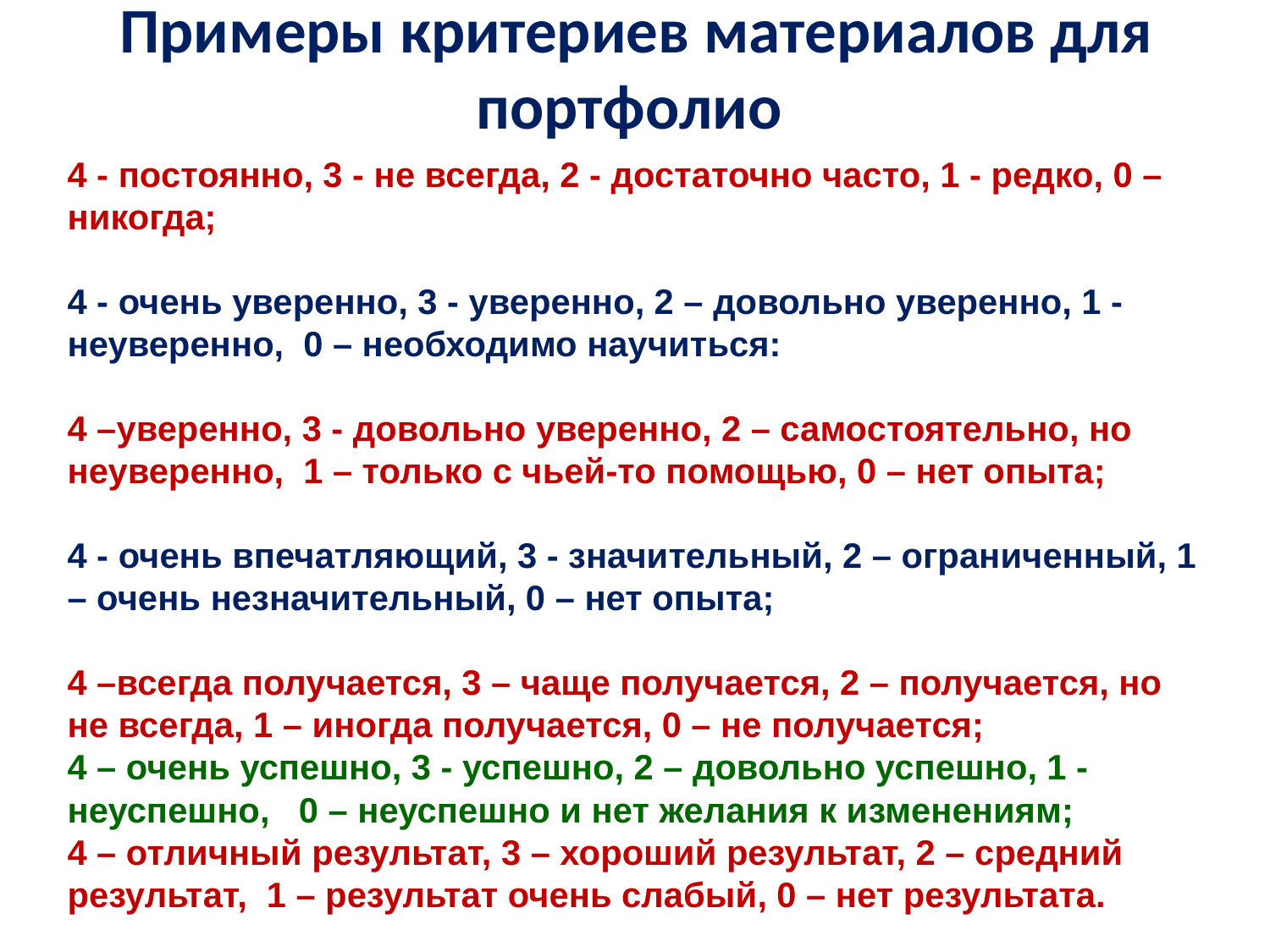

# Примеры критериев материалов для портфолио
4 - постоянно, 3 - не всегда, 2 - достаточно часто, 1 - редко, 0 – никогда;

4 - очень уверенно, 3 - уверенно, 2 – довольно уверенно, 1 - неуверенно,  0 – необходимо научиться:

4 –уверенно, 3 - довольно уверенно, 2 – самостоятельно, но неуверенно,  1 – только с чьей-то помощью, 0 – нет опыта;

4 - очень впечатляющий, 3 - значительный, 2 – ограниченный, 1 – очень незначительный, 0 – нет опыта;

4 –всегда получается, 3 – чаще получается, 2 – получается, но не всегда, 1 – иногда получается, 0 – не получается;
4 – очень успешно, 3 - успешно, 2 – довольно успешно, 1 - неуспешно,   0 – неуспешно и нет желания к изменениям;
4 – отличный результат, 3 – хороший результат, 2 – средний результат,  1 – результат очень слабый, 0 – нет результата.